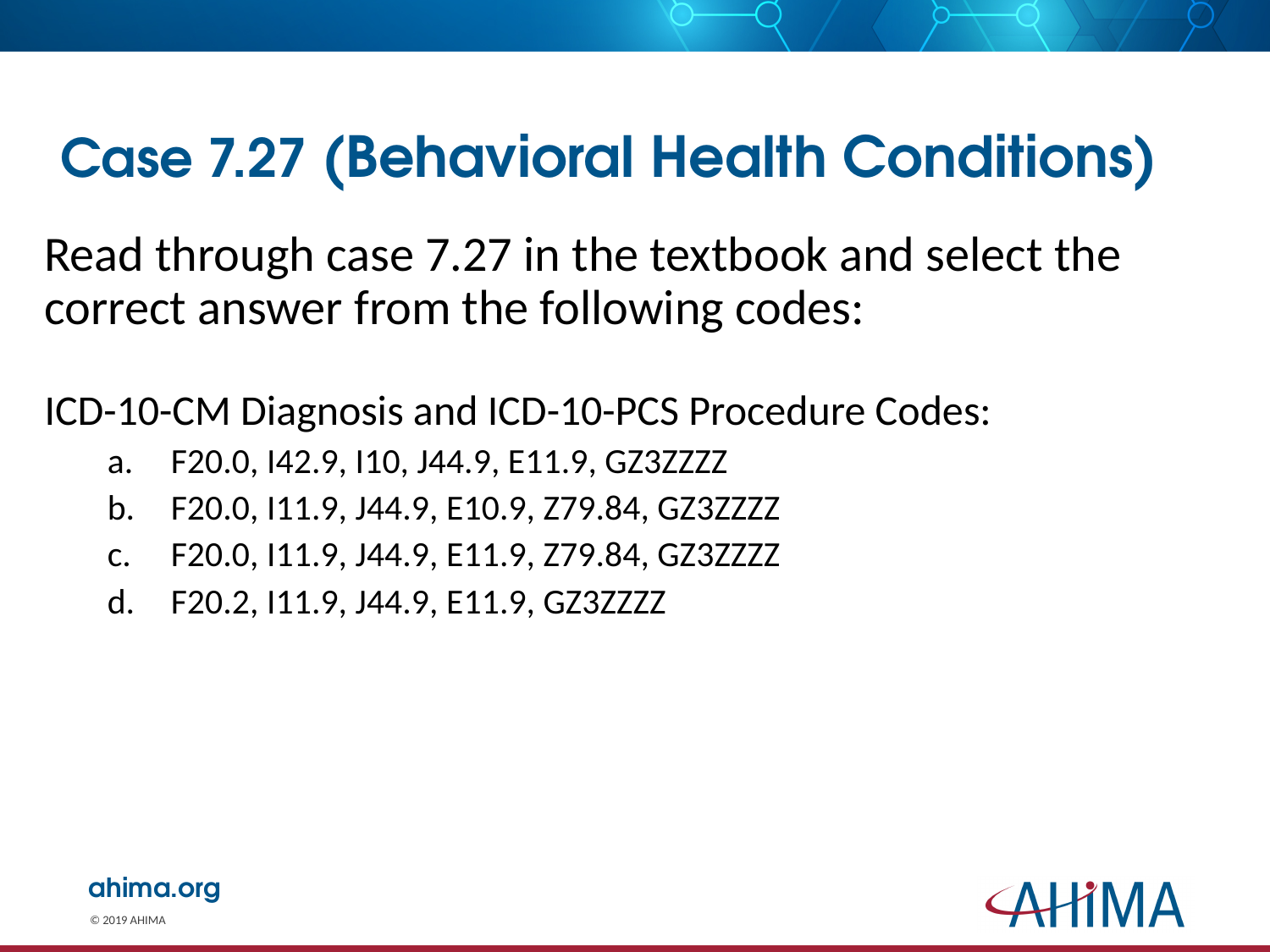

# Case 7.27 (Behavioral Health Conditions)
Read through case 7.27 in the textbook and select the correct answer from the following codes:

ICD-10-CM Diagnosis and ICD-10-PCS Procedure Codes:
F20.0, I42.9, I10, J44.9, E11.9, GZ3ZZZZ
F20.0, I11.9, J44.9, E10.9, Z79.84, GZ3ZZZZ
F20.0, I11.9, J44.9, E11.9, Z79.84, GZ3ZZZZ
F20.2, I11.9, J44.9, E11.9, GZ3ZZZZ